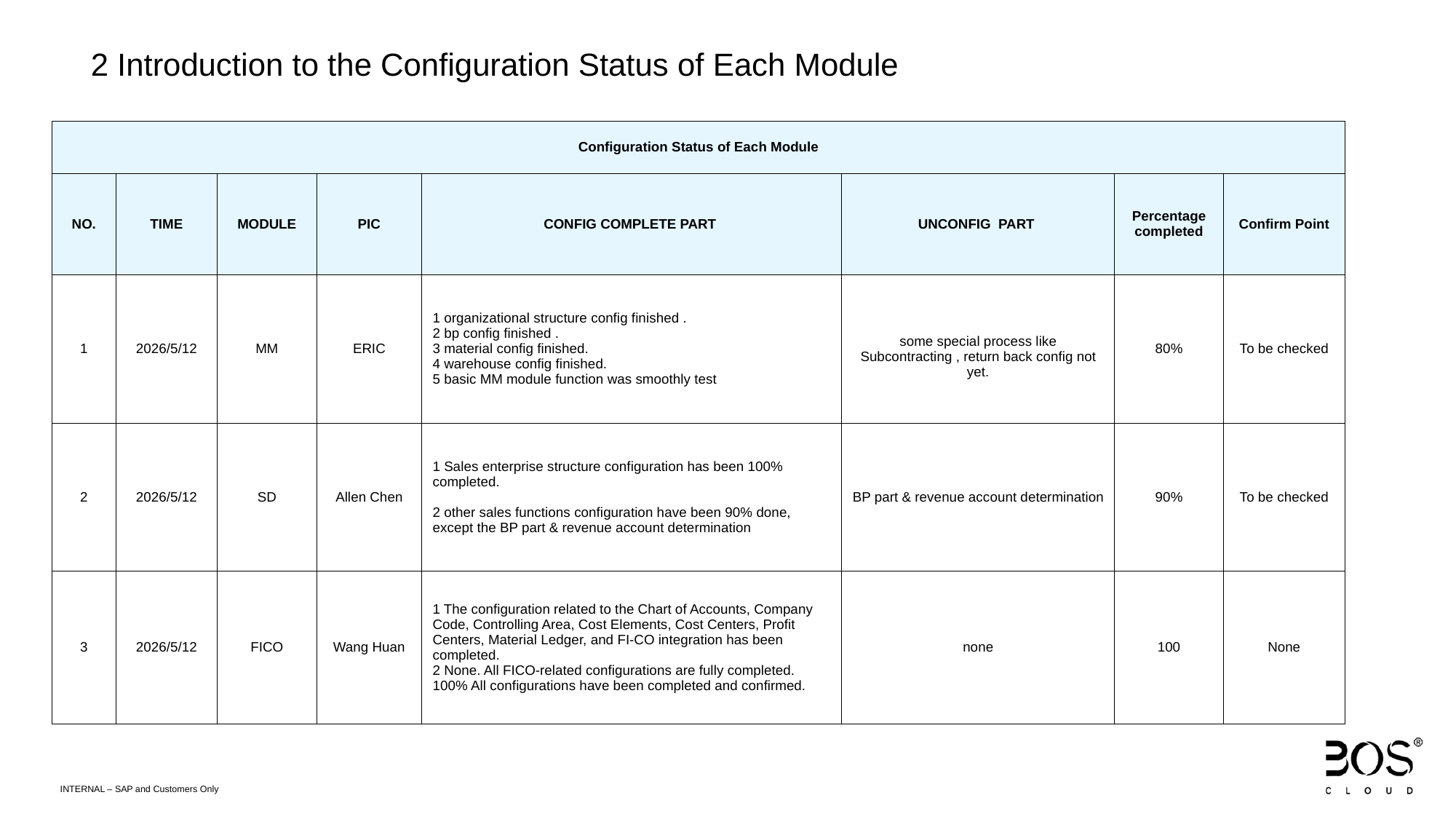

2 Introduction to the Configuration Status of Each Module
| Configuration Status of Each Module |  |  |  |  |  |  |  |
| --- | --- | --- | --- | --- | --- | --- | --- |
| NO. | TIME | MODULE | PIC | CONFIG COMPLETE PART | UNCONFIG PART | Percentage completed | Confirm Point |
| 1 | 2026/5/12 | MM | ERIC | 1 organizational structure config finished . 2 bp config finished . 3 material config finished. 4 warehouse config finished. 5 basic MM module function was smoothly test | some special process like Subcontracting , return back config not yet. | 80% | To be checked |
| 2 | 2026/5/12 | SD | Allen Chen | 1 Sales enterprise structure configuration has been 100% completed. 2 other sales functions configuration have been 90% done, except the BP part & revenue account determination | BP part & revenue account determination | 90% | To be checked |
| 3 | 2026/5/12 | FICO | Wang Huan | 1 The configuration related to the Chart of Accounts, Company Code, Controlling Area, Cost Elements, Cost Centers, Profit Centers, Material Ledger, and FI-CO integration has been completed. 2 None. All FICO-related configurations are fully completed. 100% All configurations have been completed and confirmed. | none | 100 | None |